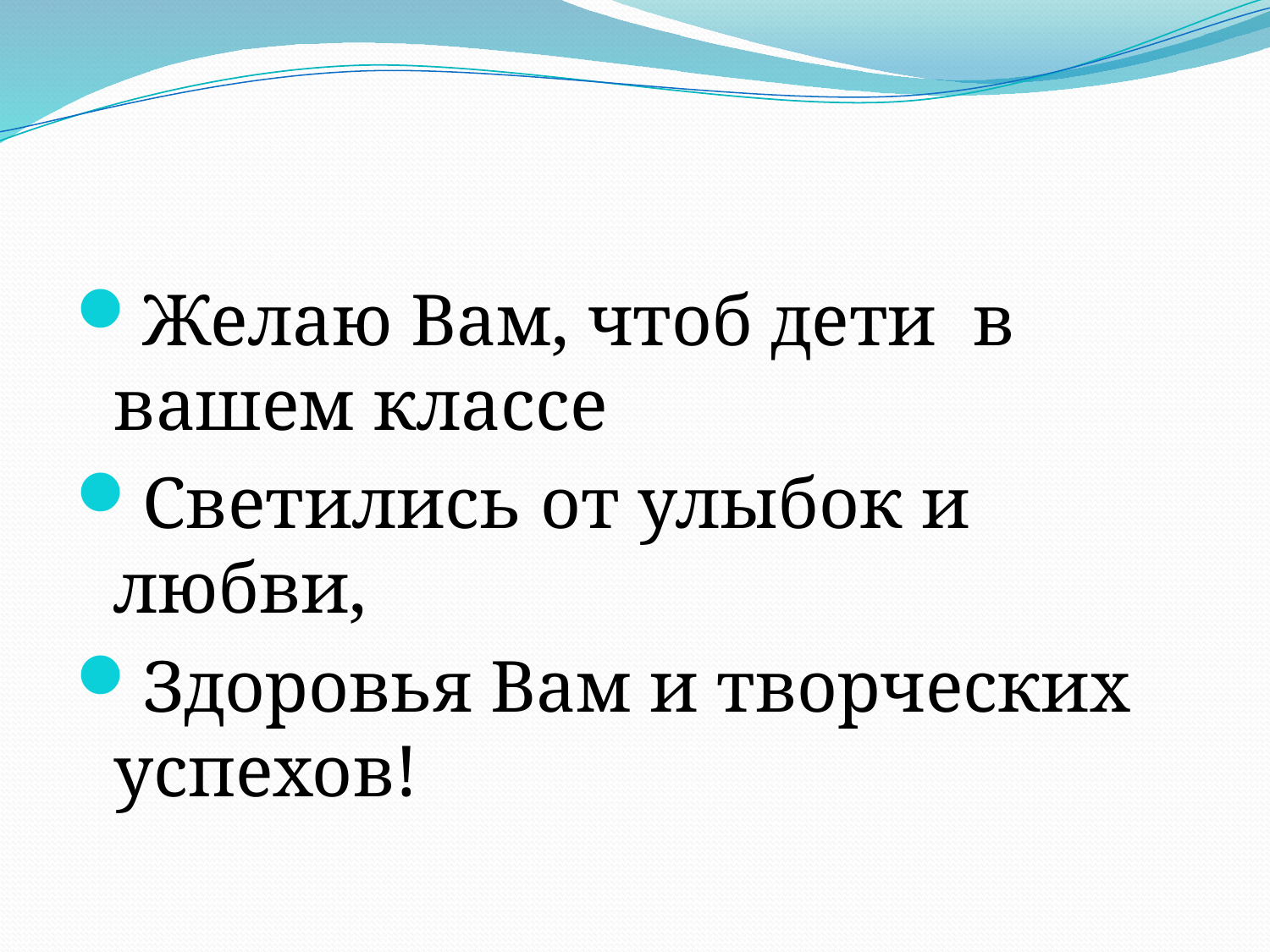

Желаю Вам, чтоб дети  в вашем классе
Светились от улыбок и любви,
Здоровья Вам и творческих успехов!